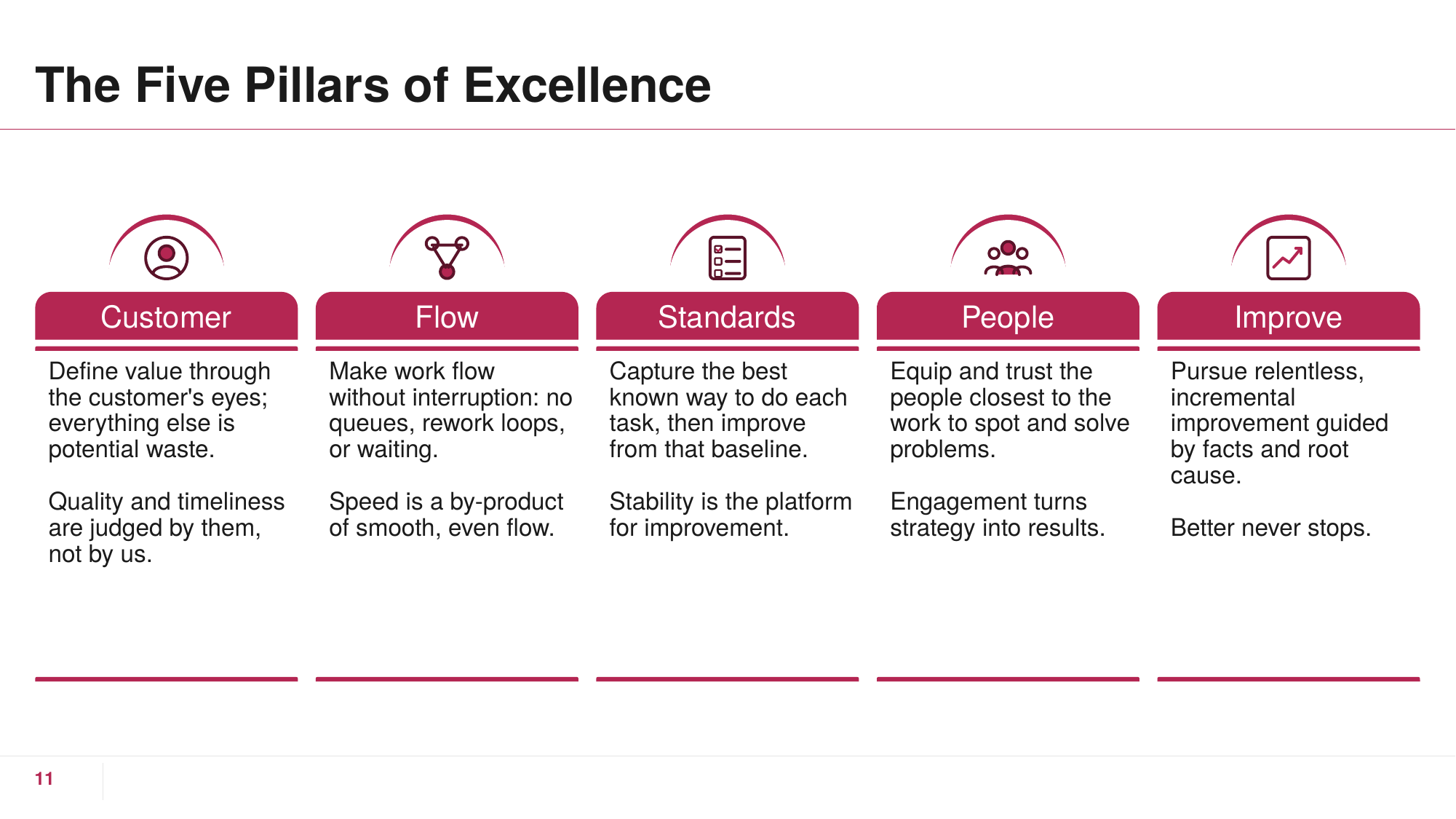

# The Five Pillars of Excellence

Customer
Flow
Standards
People
Improve

Define value through the customer's eyes; everything else is potential waste.
Quality and timeliness are judged by them, not by us.
Make work flow without interruption: no queues, rework loops, or waiting.
Speed is a by-product of smooth, even flow.
Capture the best known way to do each task, then improve from that baseline.
Stability is the platform for improvement.
Equip and trust the people closest to the work to spot and solve problems.
Engagement turns strategy into results.
Pursue relentless, incremental improvement guided by facts and root cause.
Better never stops.

11